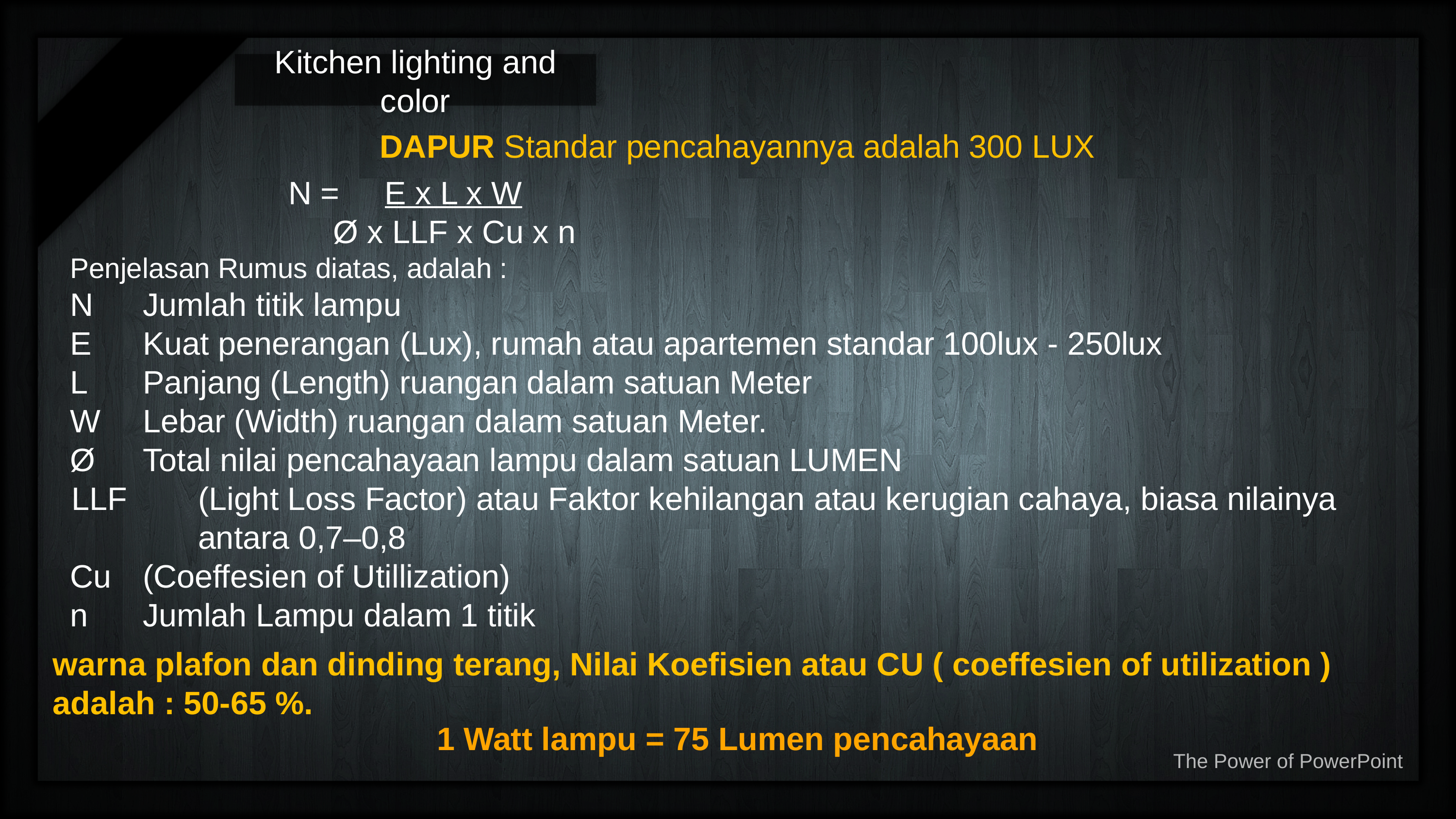

Kitchen lighting and color
DAPUR Standar pencahayannya adalah 300 LUX
			N =     E x L x W
       			     Ø x LLF x Cu x n
Penjelasan Rumus diatas, adalah :
N	Jumlah titik lampu
E	Kuat penerangan (Lux), rumah atau apartemen standar 100lux - 250lux
L	Panjang (Length) ruangan dalam satuan Meter
W	Lebar (Width) ruangan dalam satuan Meter.
Ø	Total nilai pencahayaan lampu dalam satuan LUMEN
LLF	(Light Loss Factor) atau Faktor kehilangan atau kerugian cahaya, biasa nilainya antara 0,7–0,8
Cu	(Coeffesien of Utillization)
n	Jumlah Lampu dalam 1 titik
warna plafon dan dinding terang, Nilai Koefisien atau CU ( coeffesien of utilization ) adalah : 50-65 %.
1 Watt lampu = 75 Lumen pencahayaan